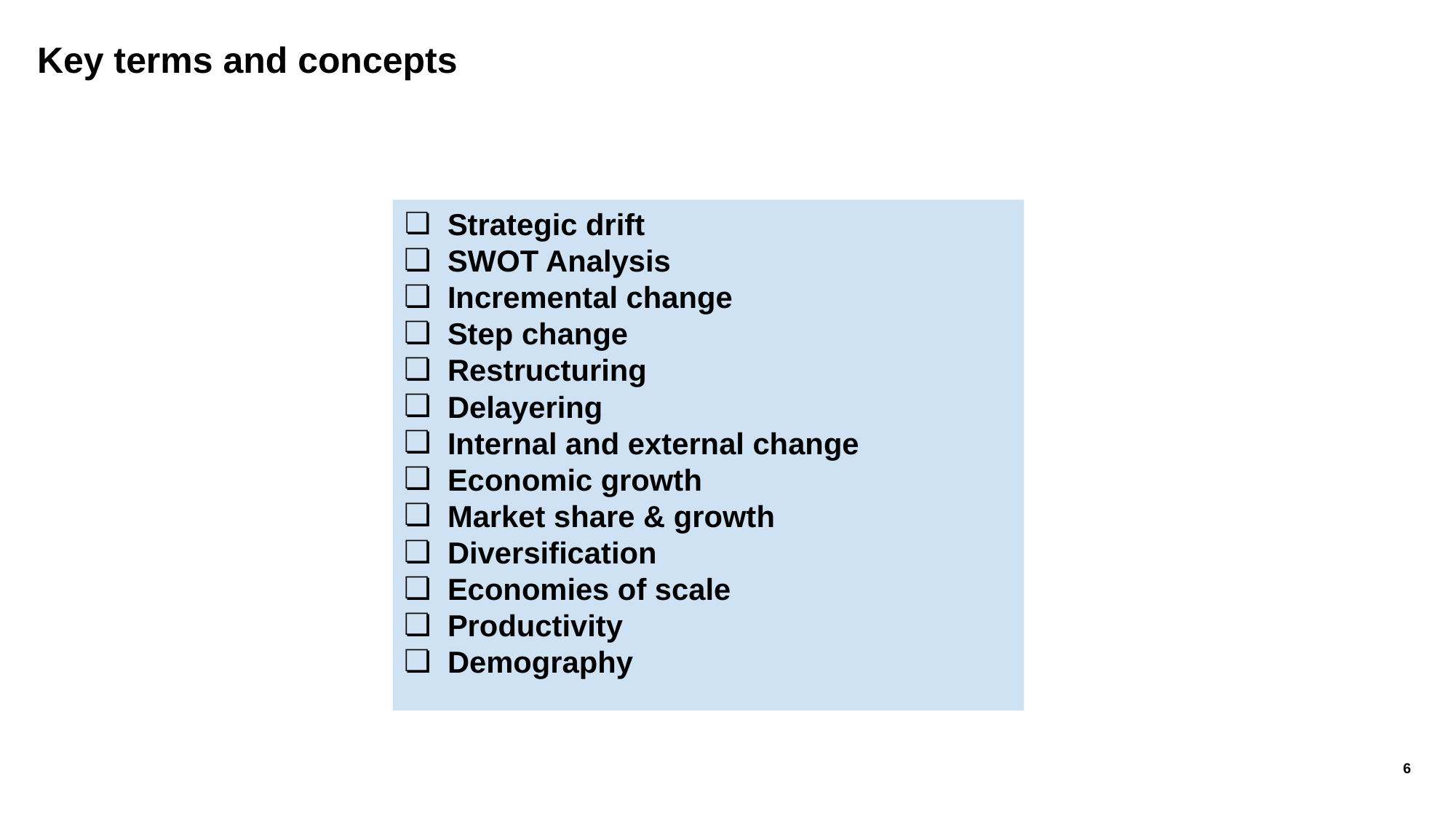

# Key terms and concepts
Strategic drift
SWOT Analysis
Incremental change
Step change
Restructuring
Delayering
Internal and external change
Economic growth
Market share & growth
Diversification
Economies of scale
Productivity
Demography

6